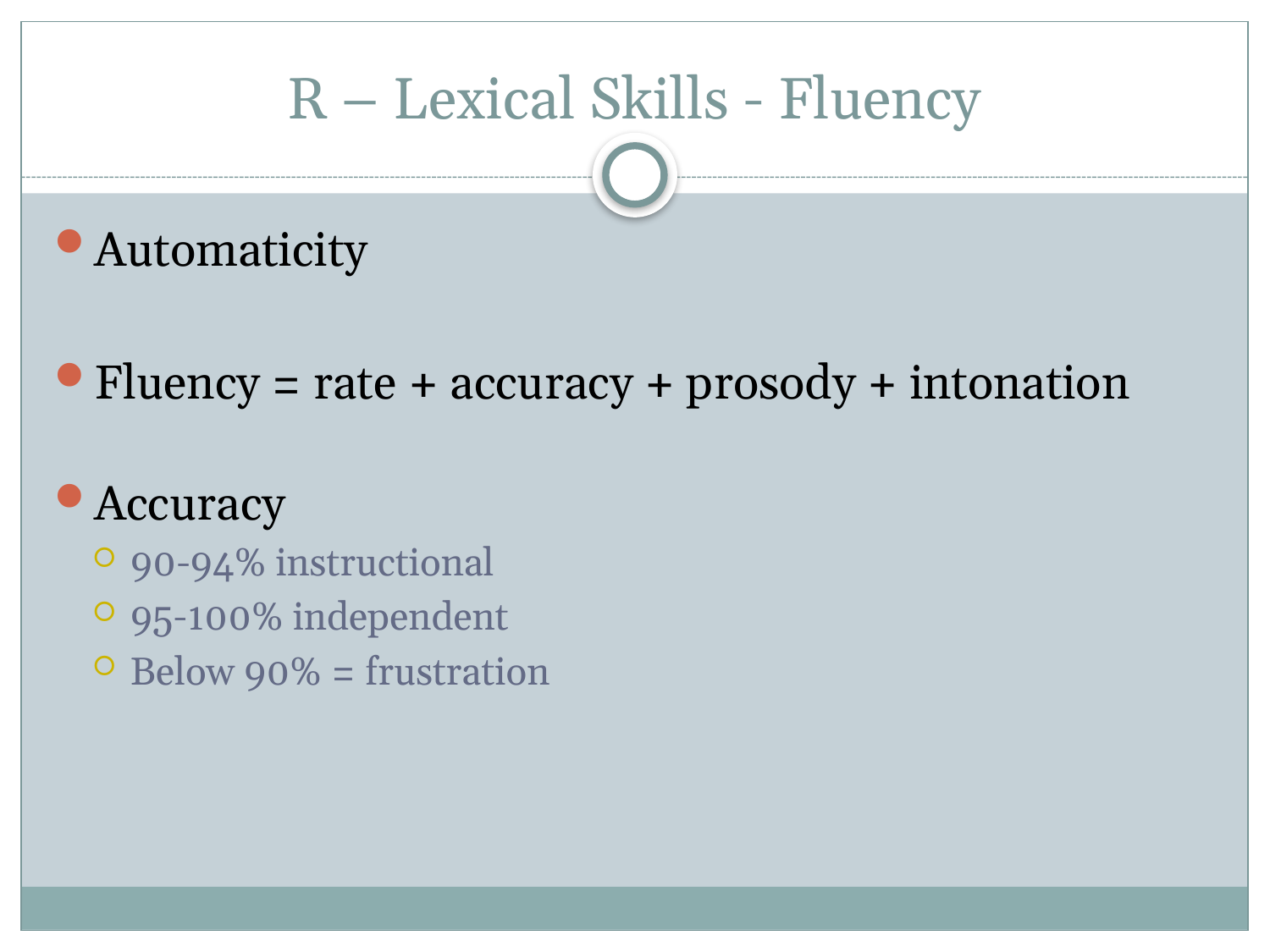

# R – Lexical Skills - Fluency
Automaticity

Fluency = rate + accuracy + prosody + intonation

Accuracy
90-94% instructional
95-100% independent
Below 90% = frustration